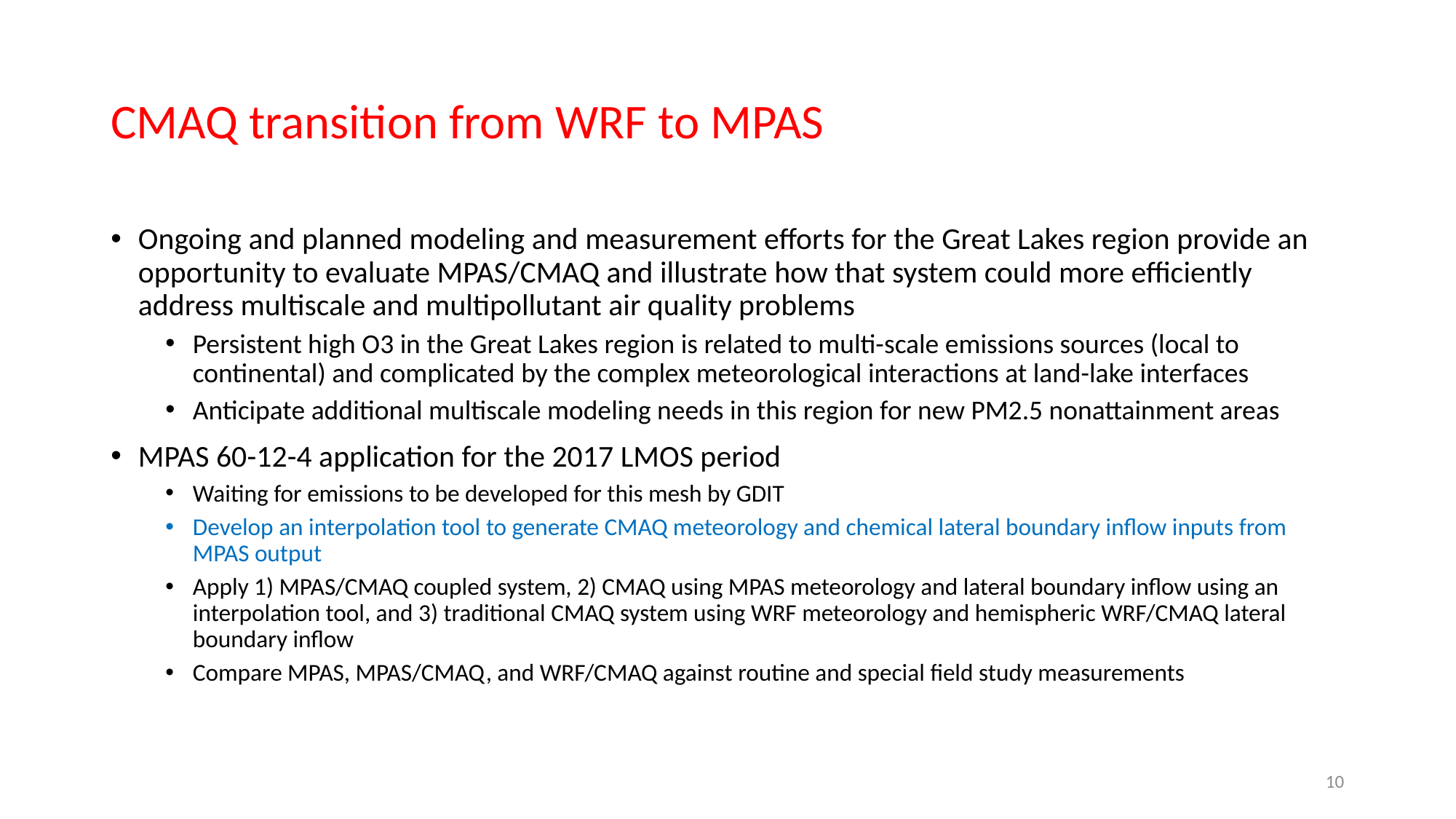

# CMAQ transition from WRF to MPAS
Ongoing and planned modeling and measurement efforts for the Great Lakes region provide an opportunity to evaluate MPAS/CMAQ and illustrate how that system could more efficiently address multiscale and multipollutant air quality problems
Persistent high O3 in the Great Lakes region is related to multi-scale emissions sources (local to continental) and complicated by the complex meteorological interactions at land-lake interfaces
Anticipate additional multiscale modeling needs in this region for new PM2.5 nonattainment areas
MPAS 60-12-4 application for the 2017 LMOS period
Waiting for emissions to be developed for this mesh by GDIT
Develop an interpolation tool to generate CMAQ meteorology and chemical lateral boundary inflow inputs from MPAS output
Apply 1) MPAS/CMAQ coupled system, 2) CMAQ using MPAS meteorology and lateral boundary inflow using an interpolation tool, and 3) traditional CMAQ system using WRF meteorology and hemispheric WRF/CMAQ lateral boundary inflow
Compare MPAS, MPAS/CMAQ, and WRF/CMAQ against routine and special field study measurements
10